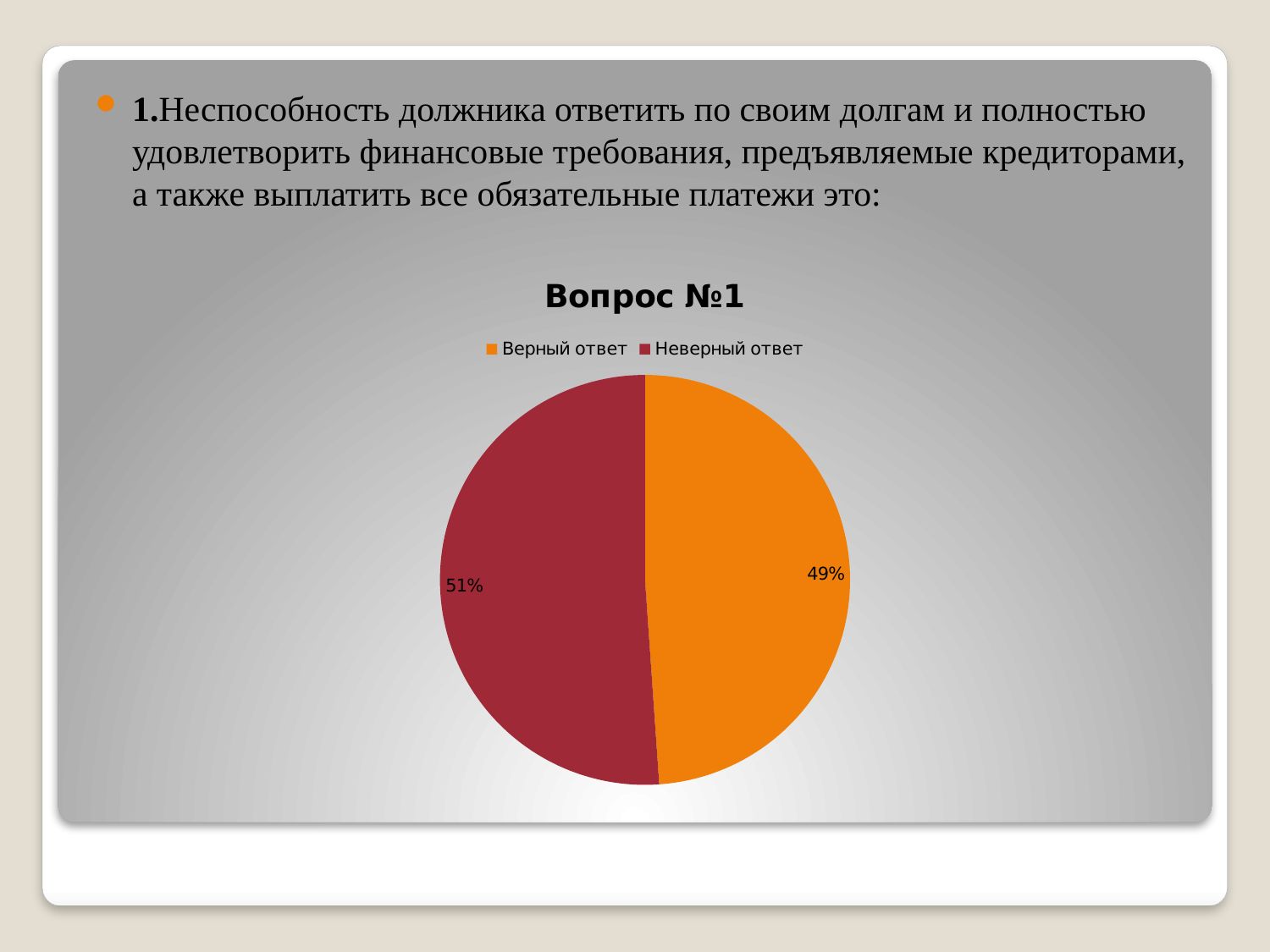

1.Неспособность должника ответить по своим долгам и полностью удовлетворить финансовые требования, предъявляемые кредиторами, а также выплатить все обязательные платежи это:

### Chart:

| Category | Вопрос №1 |
|---|---|
| Верный ответ | 22.0 |
| Неверный ответ | 23.0 |
#